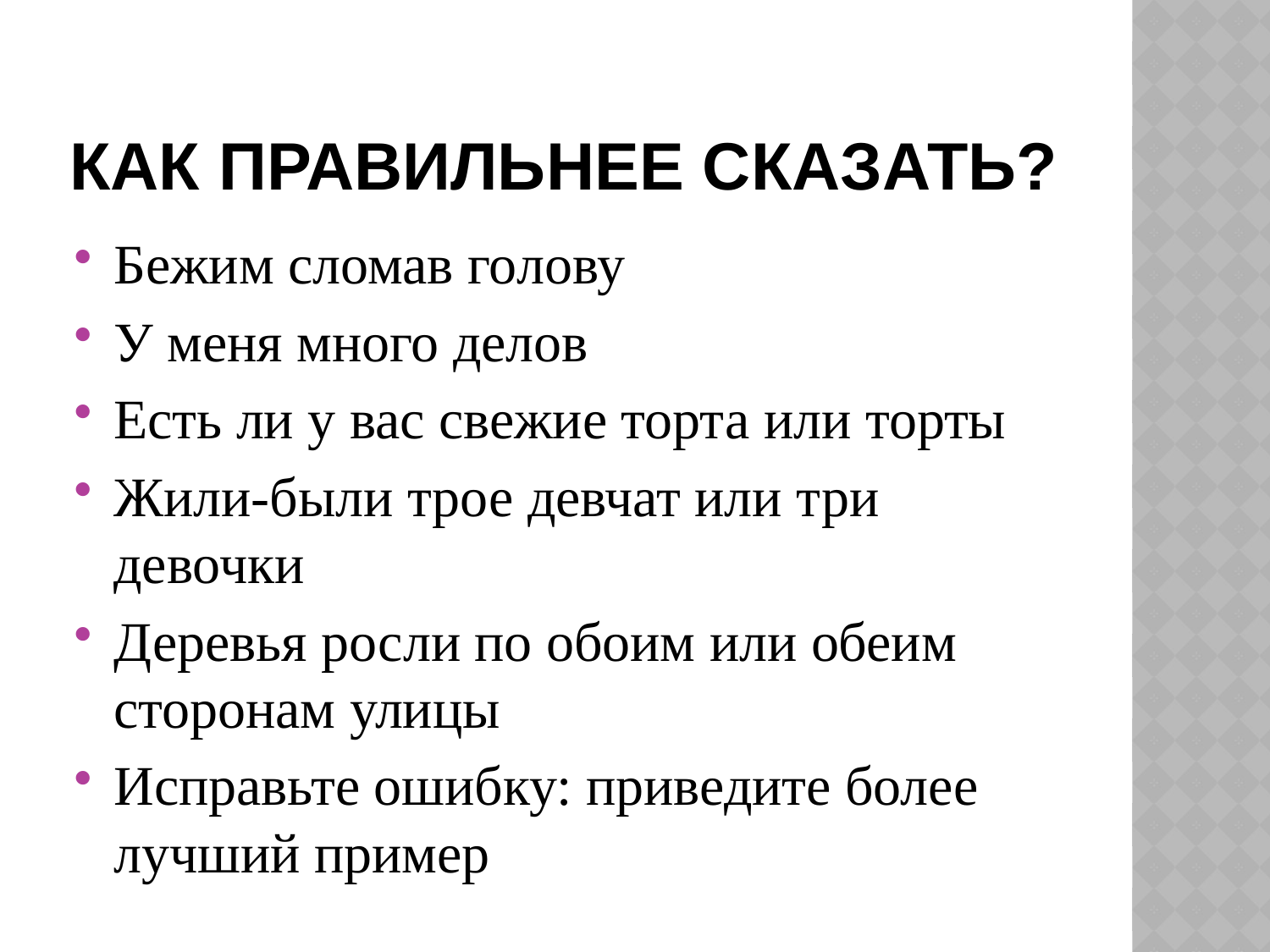

# Как правильнее сказать?
Бежим сломав голову
У меня много делов
Есть ли у вас свежие торта или торты
Жили-были трое девчат или три девочки
Деревья росли по обоим или обеим сторонам улицы
Исправьте ошибку: приведите более лучший пример